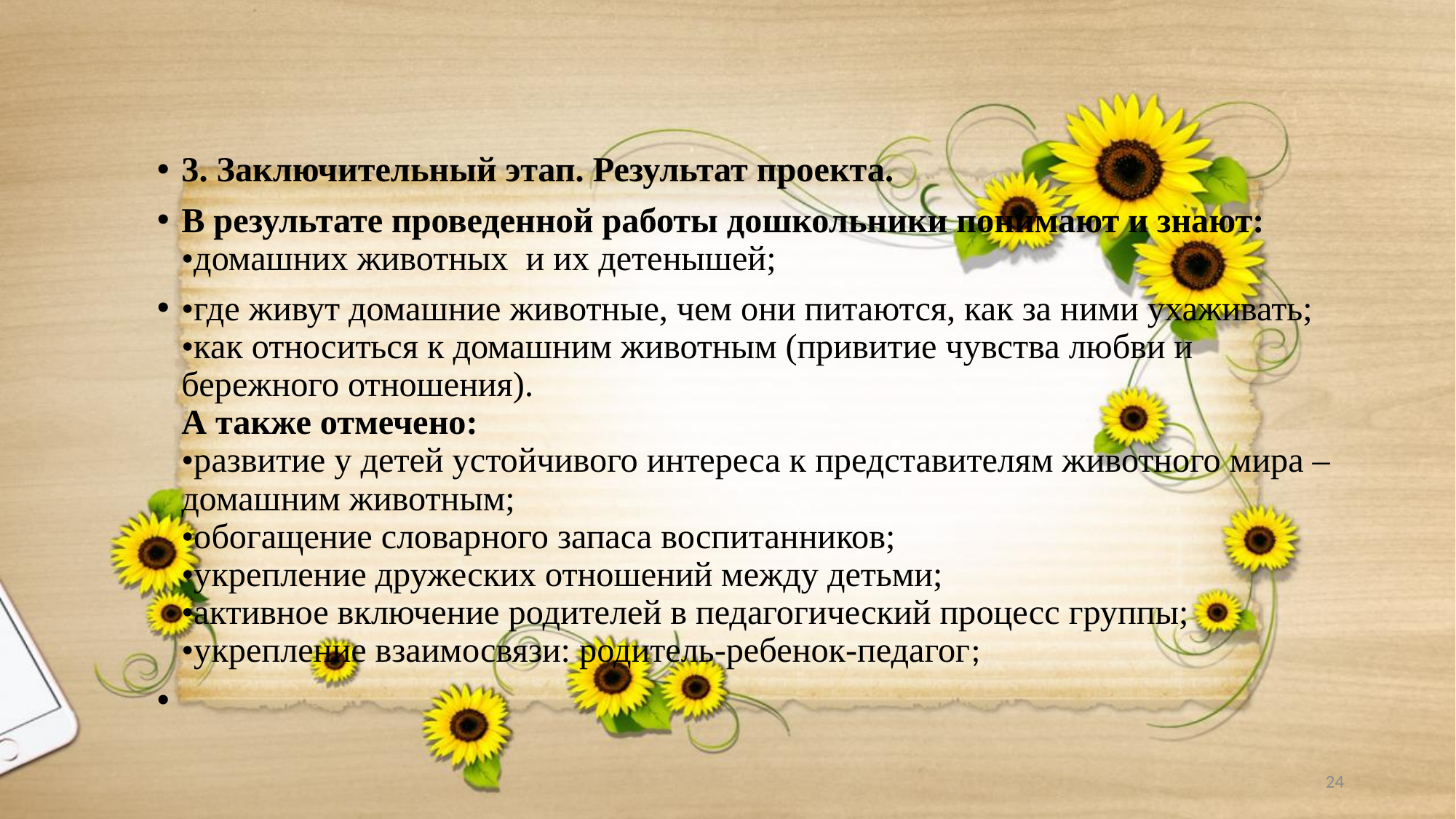

3. Заключительный этап. Результат проекта.
В результате проведенной работы дошкольники понимают и знают:
•домашних животных  и их детенышей;
•где живут домашние животные, чем они питаются, как за ними ухаживать;
•как относиться к домашним животным (привитие чувства любви и бережного отношения).
А также отмечено:
•развитие у детей устойчивого интереса к представителям животного мира – домашним животным;
•обогащение словарного запаса воспитанников;
•укрепление дружеских отношений между детьми;
•активное включение родителей в педагогический процесс группы;
•укрепление взаимосвязи: родитель-ребенок-педагог;

24